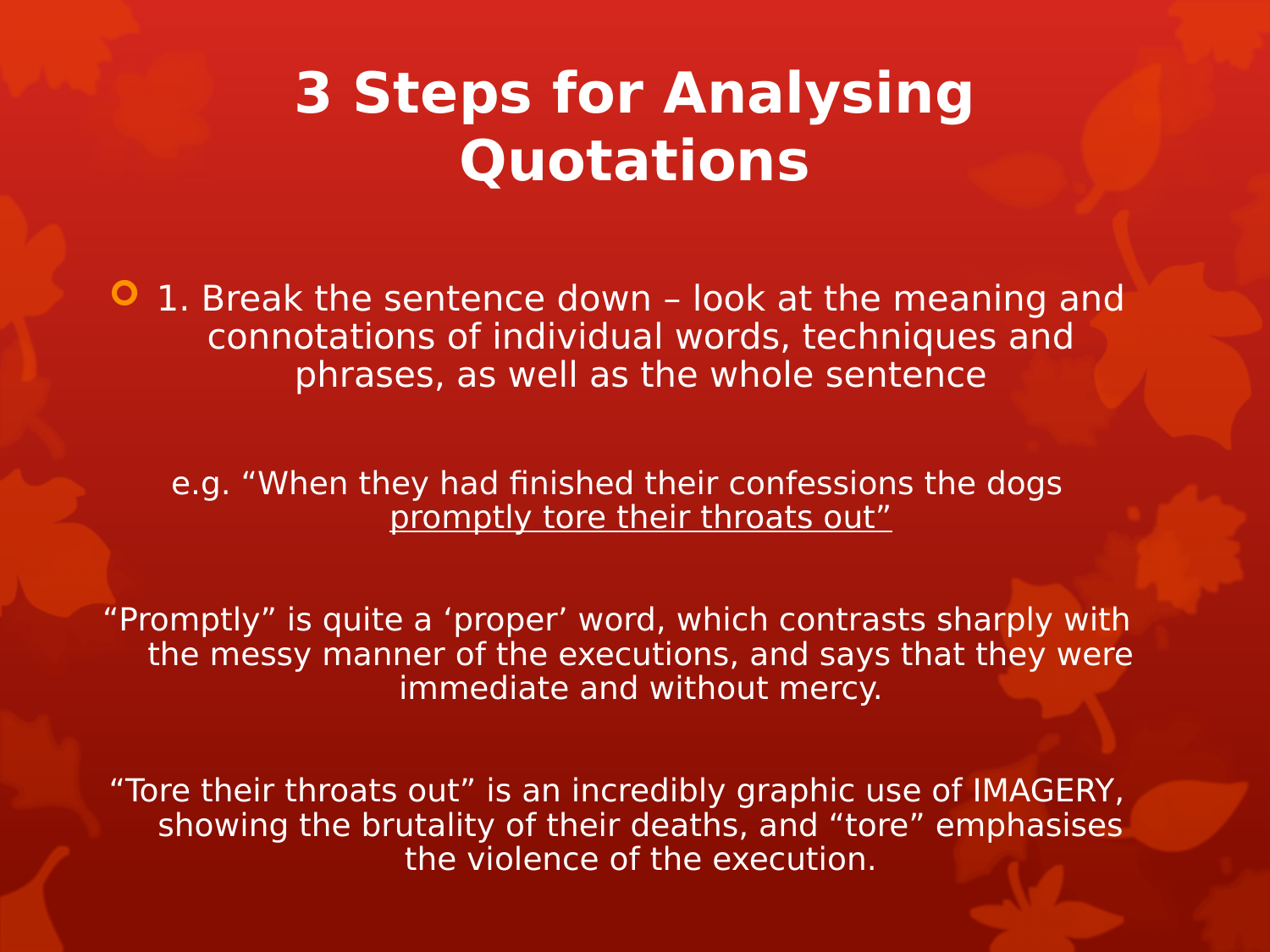

# 3 Steps for Analysing Quotations
1. Break the sentence down – look at the meaning and connotations of individual words, techniques and phrases, as well as the whole sentence

e.g. “When they had finished their confessions the dogs promptly tore their throats out”

“Promptly” is quite a ‘proper’ word, which contrasts sharply with the messy manner of the executions, and says that they were immediate and without mercy.

“Tore their throats out” is an incredibly graphic use of IMAGERY, showing the brutality of their deaths, and “tore” emphasises the violence of the execution.